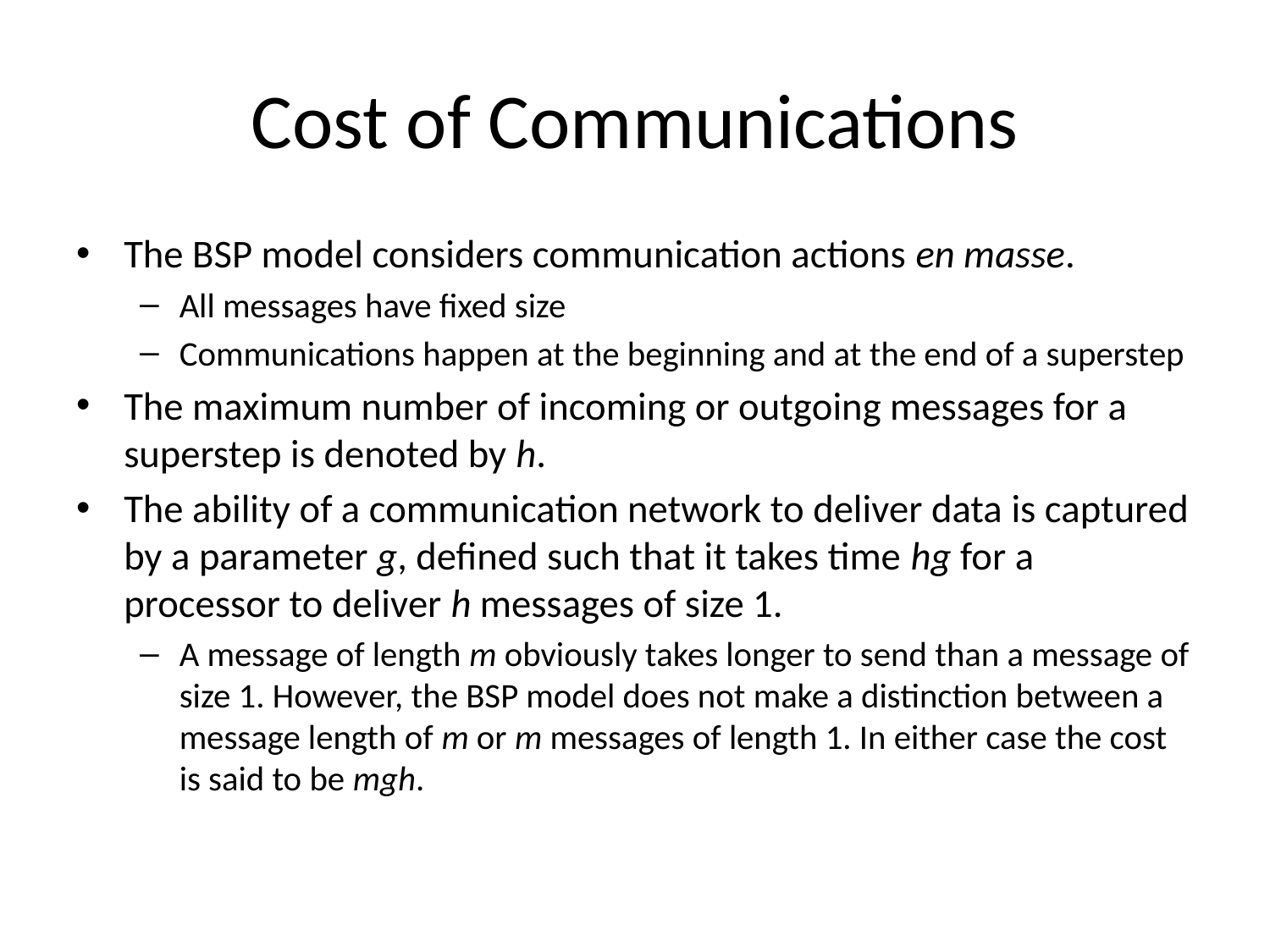

# Cost of Communications
The BSP model considers communication actions en masse.
All messages have fixed size
Communications happen at the beginning and at the end of a superstep
The maximum number of incoming or outgoing messages for a superstep is denoted by h.
The ability of a communication network to deliver data is captured by a parameter g, defined such that it takes time hg for a processor to deliver h messages of size 1.
A message of length m obviously takes longer to send than a message of size 1. However, the BSP model does not make a distinction between a message length of m or m messages of length 1. In either case the cost is said to be mgh.